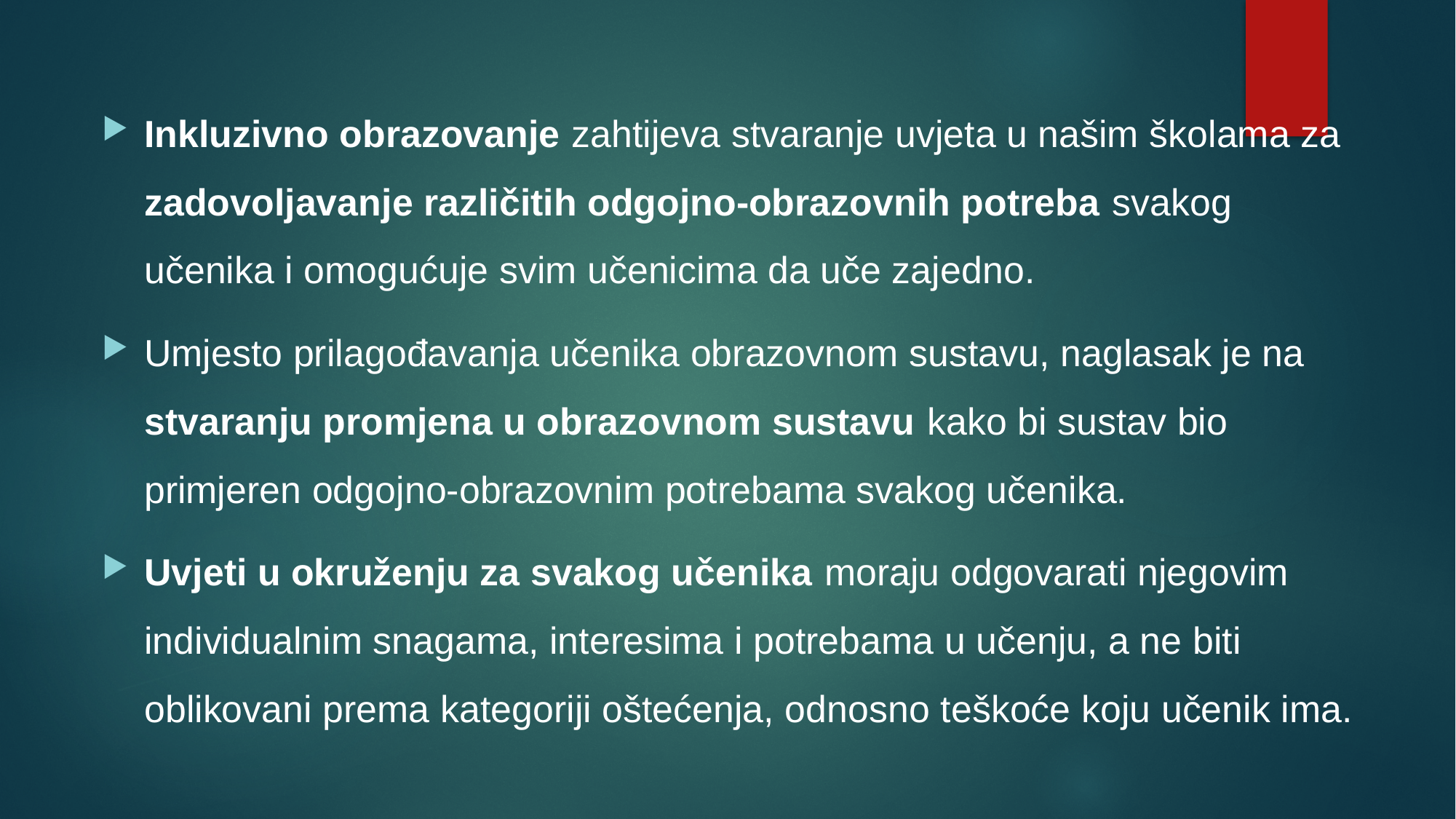

Inkluzivno obrazovanje zahtijeva stvaranje uvjeta u našim školama za zadovoljavanje različitih odgojno-obrazovnih potreba svakog učenika i omogućuje svim učenicima da uče zajedno.
Umjesto prilagođavanja učenika obrazovnom sustavu, naglasak je na stvaranju promjena u obrazovnom sustavu kako bi sustav bio primjeren odgojno-obrazovnim potrebama svakog učenika.
Uvjeti u okruženju za svakog učenika moraju odgovarati njegovim individualnim snagama, interesima i potrebama u učenju, a ne biti oblikovani prema kategoriji oštećenja, odnosno teškoće koju učenik ima.